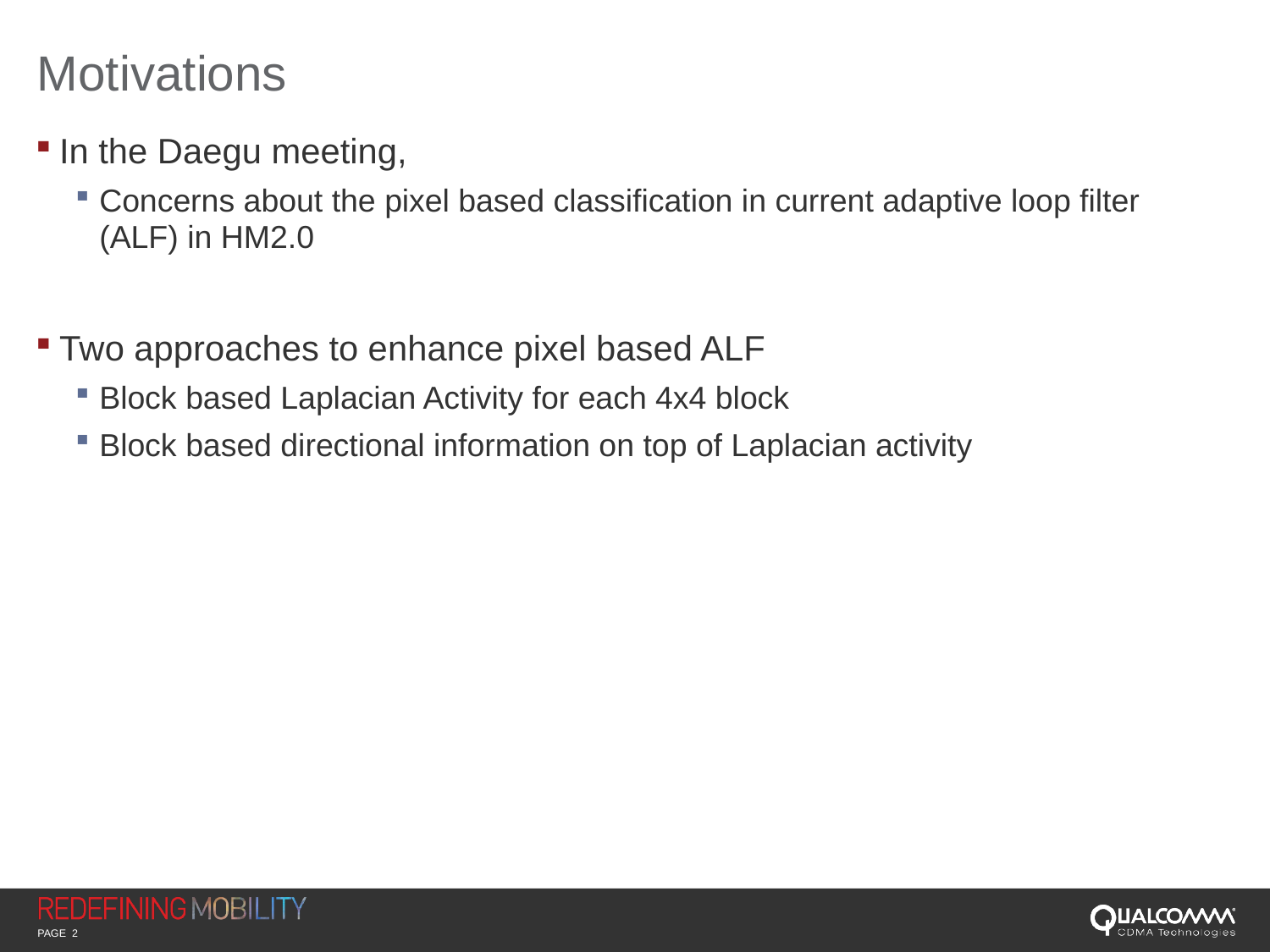

# Motivations
In the Daegu meeting,
Concerns about the pixel based classification in current adaptive loop filter (ALF) in HM2.0

Two approaches to enhance pixel based ALF
Block based Laplacian Activity for each 4x4 block
Block based directional information on top of Laplacian activity